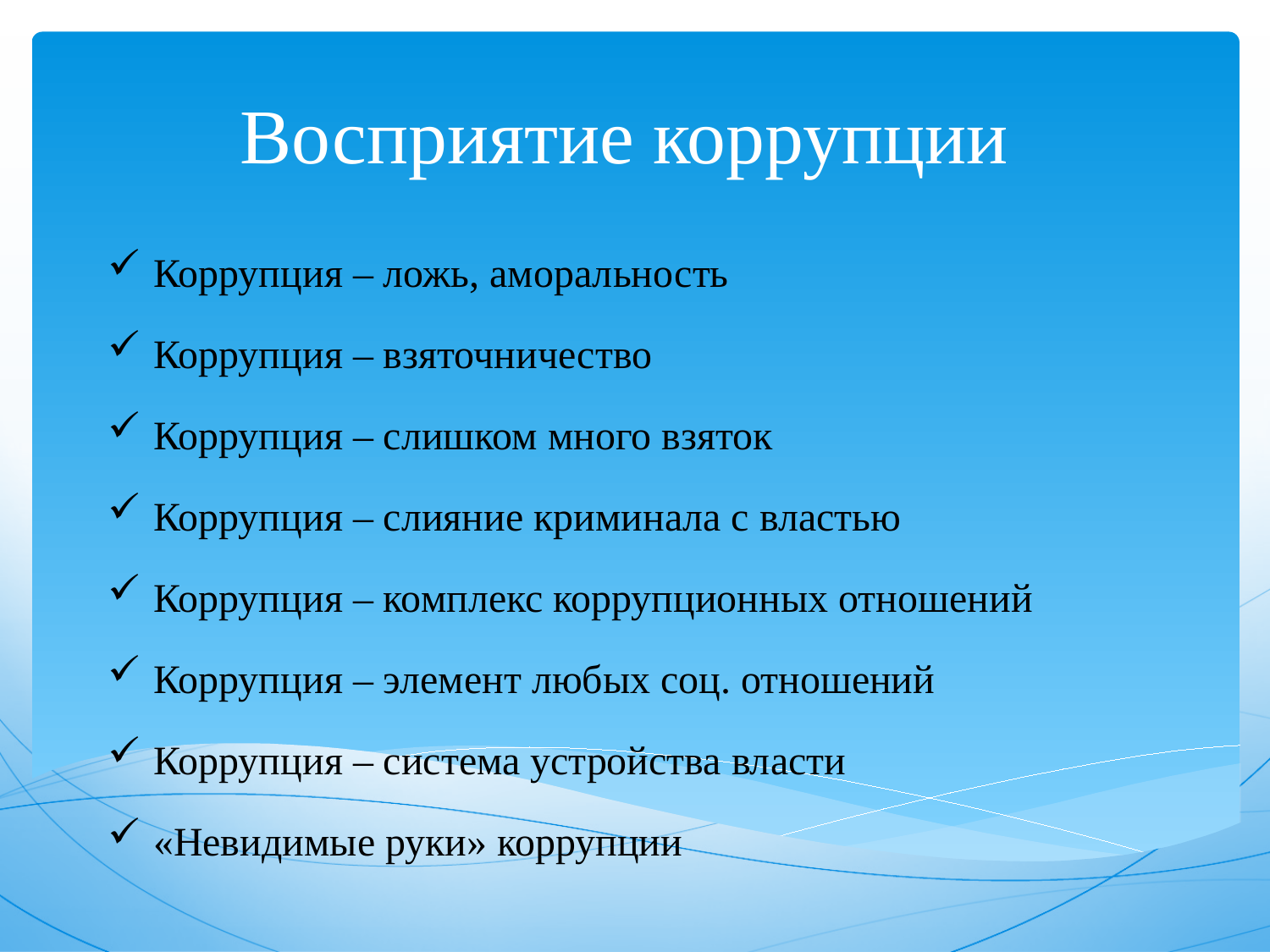

# Восприятие коррупции
Коррупция – ложь, аморальность
Коррупция – взяточничество
Коррупция – слишком много взяток
Коррупция – слияние криминала с властью
Коррупция – комплекс коррупционных отношений
Коррупция – элемент любых соц. отношений
Коррупция – система устройства власти
«Невидимые руки» коррупции